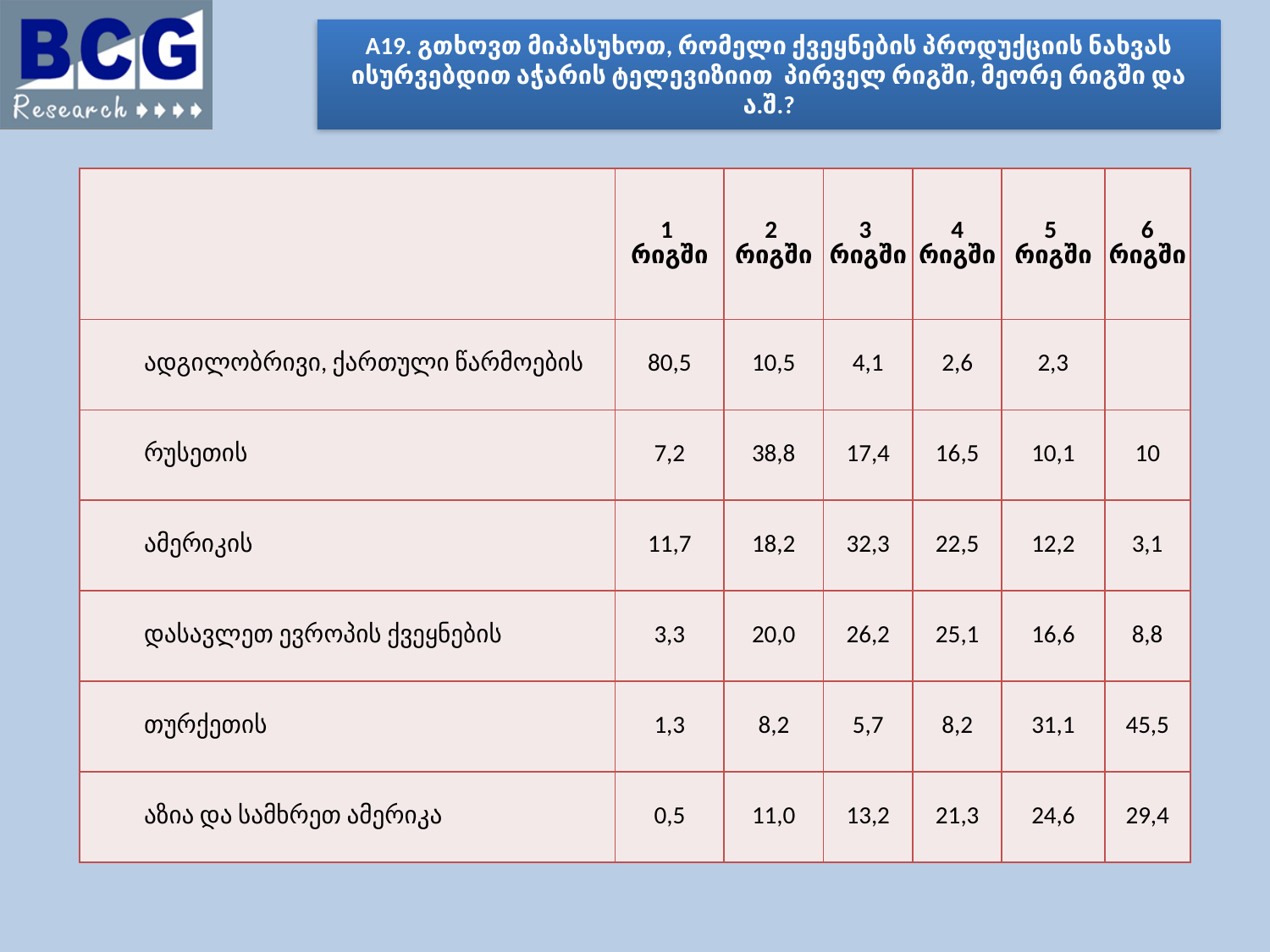

A19. გთხოვთ მიპასუხოთ, რომელი ქვეყნების პროდუქციის ნახვას ისურვებდით აჭარის ტელევიზიით  პირველ რიგში, მეორე რიგში და ა.შ.?
|  | 1 რიგში | 2 რიგში | 3 რიგში | 4 რიგში | 5 რიგში | 6 რიგში |
| --- | --- | --- | --- | --- | --- | --- |
| ადგილობრივი, ქართული წარმოების | 80,5 | 10,5 | 4,1 | 2,6 | 2,3 |  |
| რუსეთის | 7,2 | 38,8 | 17,4 | 16,5 | 10,1 | 10 |
| ამერიკის | 11,7 | 18,2 | 32,3 | 22,5 | 12,2 | 3,1 |
| დასავლეთ ევროპის ქვეყნების | 3,3 | 20,0 | 26,2 | 25,1 | 16,6 | 8,8 |
| თურქეთის | 1,3 | 8,2 | 5,7 | 8,2 | 31,1 | 45,5 |
| აზია და სამხრეთ ამერიკა | 0,5 | 11,0 | 13,2 | 21,3 | 24,6 | 29,4 |